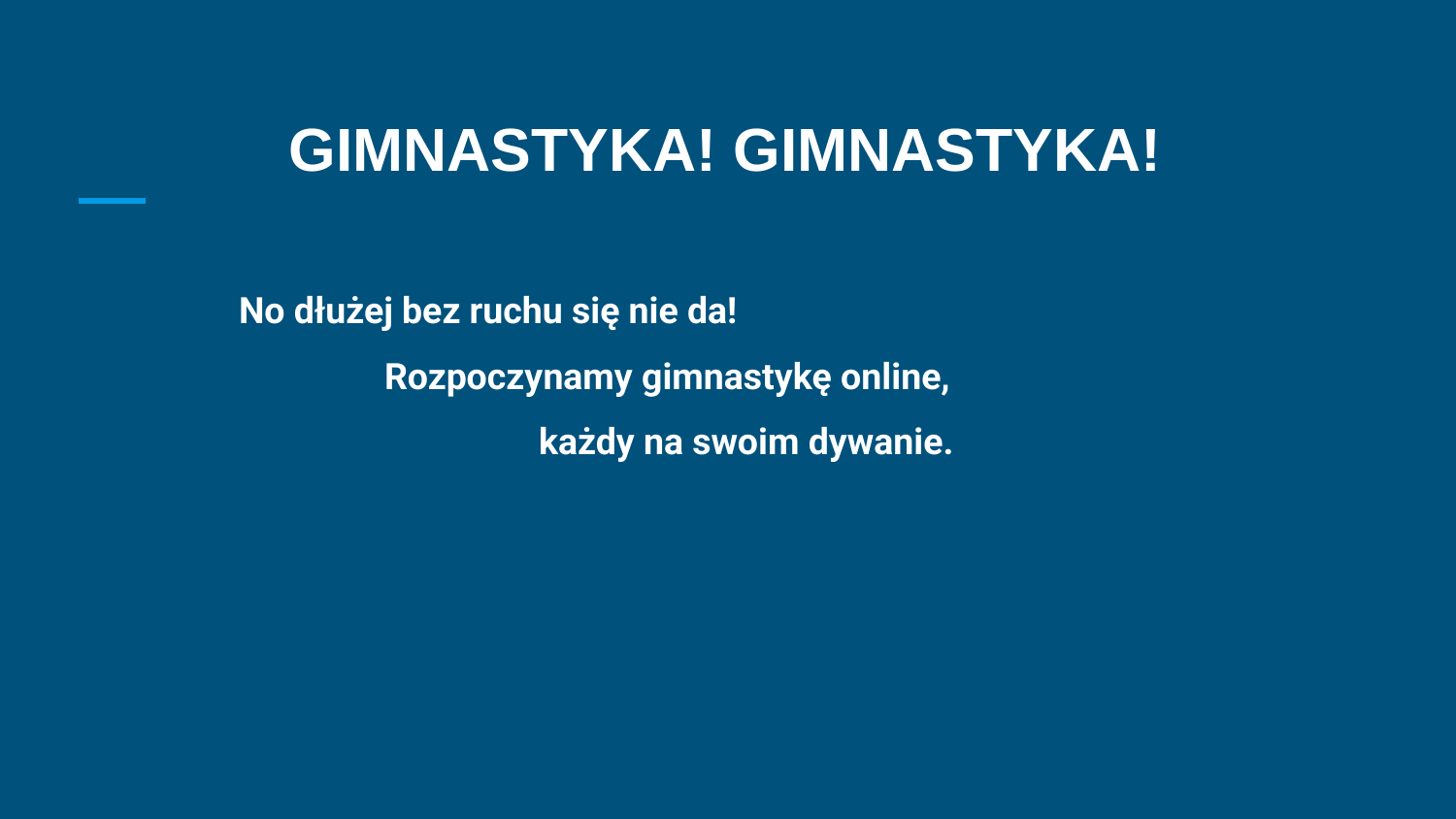

# GIMNASTYKA! GIMNASTYKA!

	No dłużej bez ruchu się nie da!
		Rozpoczynamy gimnastykę online,
          			 każdy na swoim dywanie.